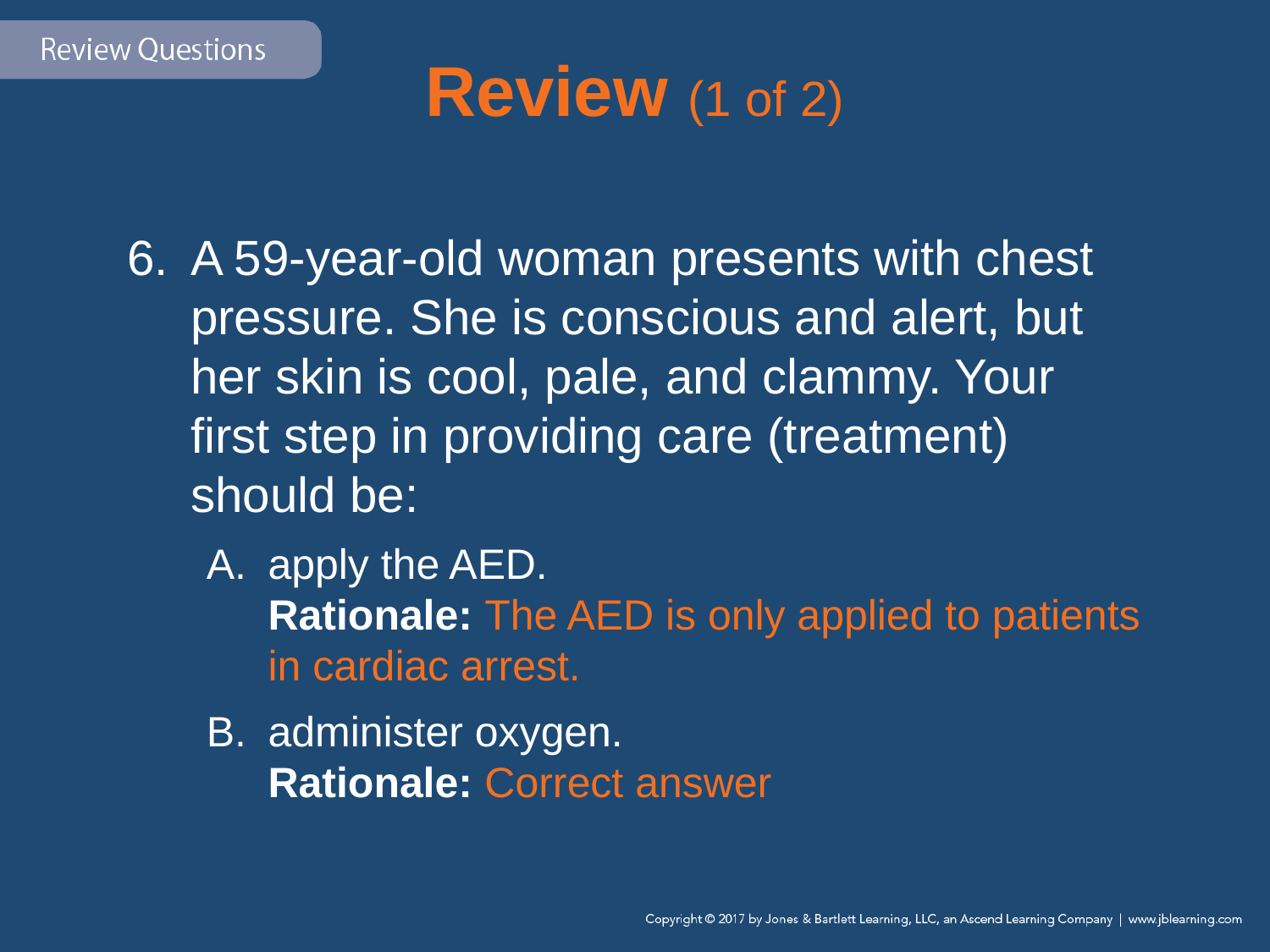

# Review (1 of 2)
A 59-year-old woman presents with chest pressure. She is conscious and alert, but her skin is cool, pale, and clammy. Your first step in providing care (treatment) should be:
apply the AED.
Rationale: The AED is only applied to patients in cardiac arrest.
administer oxygen.
Rationale: Correct answer